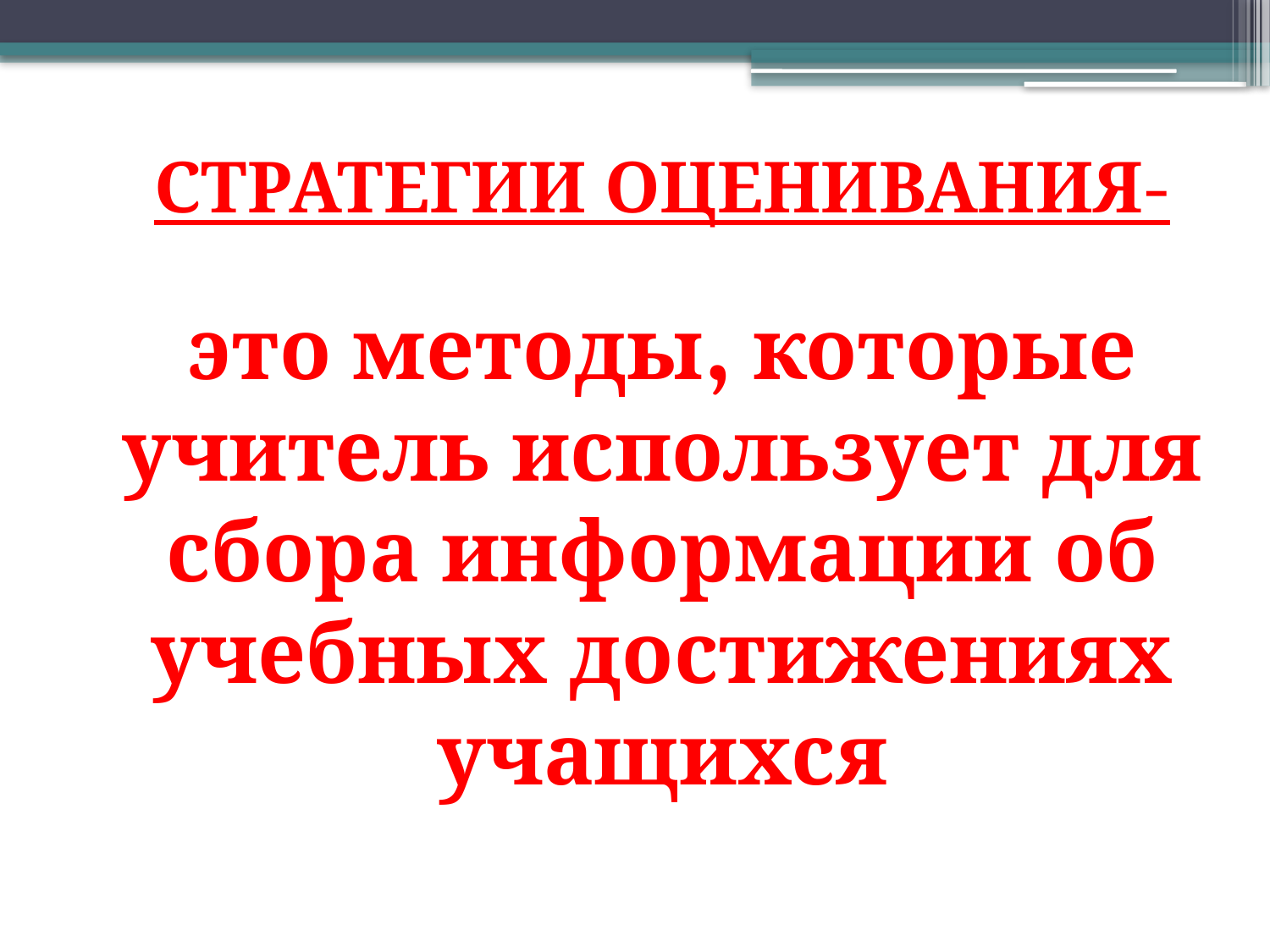

СТРАТЕГИИ ОЦЕНИВАНИЯ-

это методы, которые учитель использует для сбора информации об учебных достижениях учащихся
#